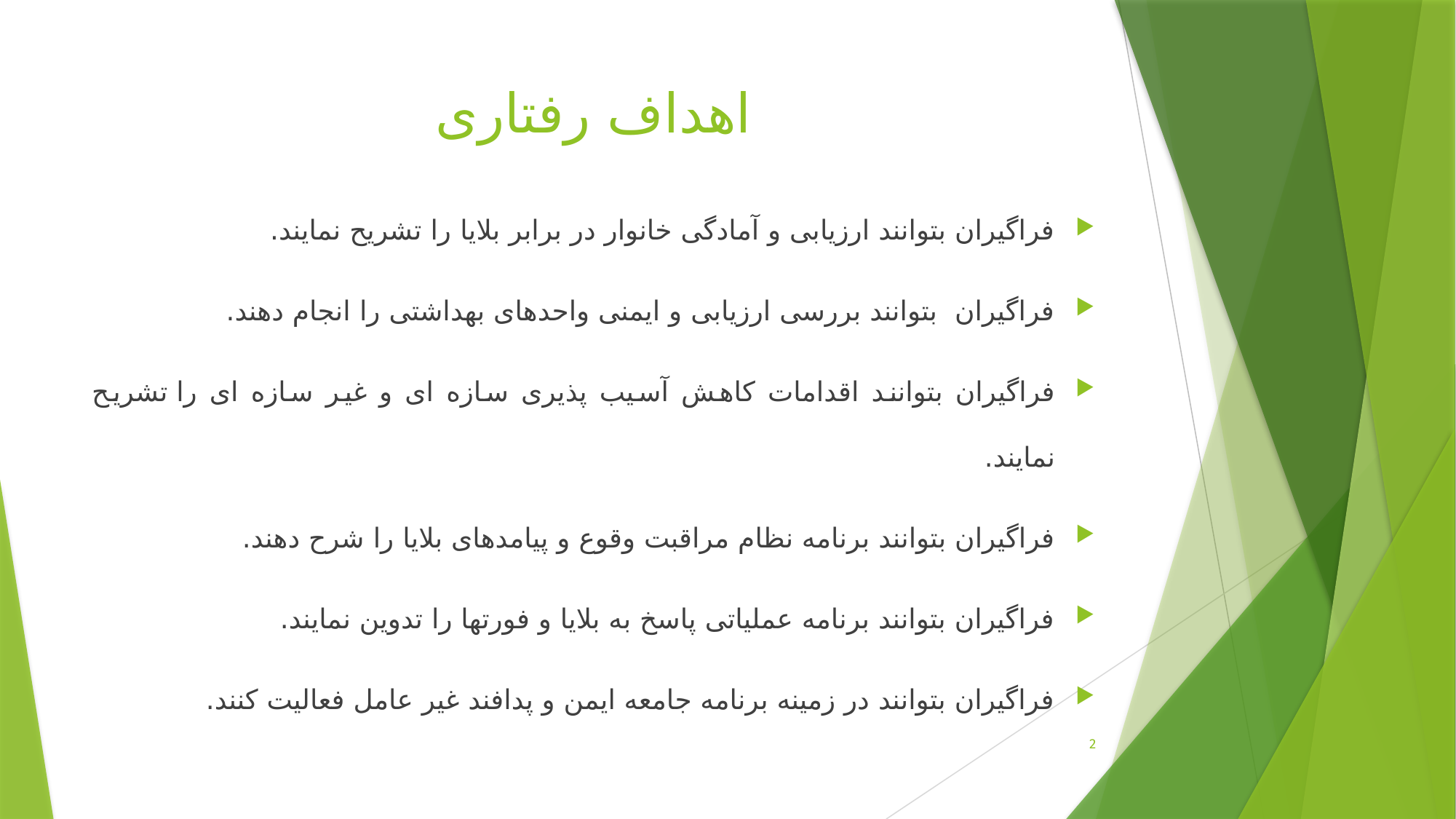

# اهداف رفتاری
فراگیران بتوانند ارزیابی و آمادگی خانوار در برابر بلایا را تشریح نمایند.
فراگیران  بتوانند بررسی ارزیابی و ایمنی واحدهای بهداشتی را انجام دهند.
فراگیران بتوانند اقدامات کاهش آسیب پذیری سازه ای و غیر سازه ای را تشریح نمایند.
فراگیران بتوانند برنامه نظام مراقبت وقوع و پیامدهای بلایا را شرح دهند.
فراگیران بتوانند برنامه عملیاتی پاسخ به بلایا و فورتها را تدوین نمایند.
فراگیران بتوانند در زمینه برنامه جامعه ایمن و پدافند غیر عامل فعالیت کنند.

2